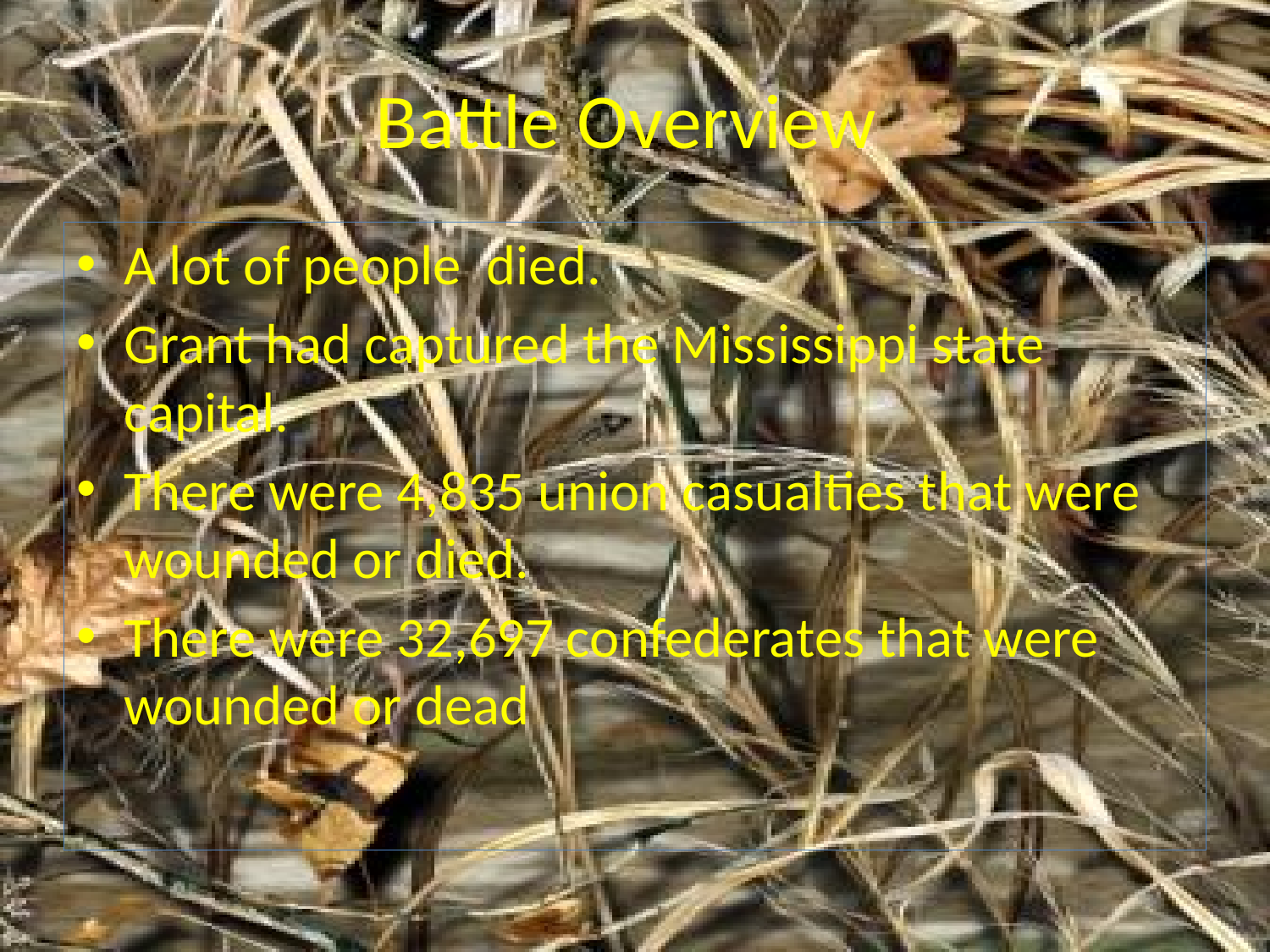

# Battle Overview
A lot of people  died.
Grant had captured the Mississippi state capital.
There were 4,835 union casualties that were wounded or died.
There were 32,697 confederates that were wounded or dead